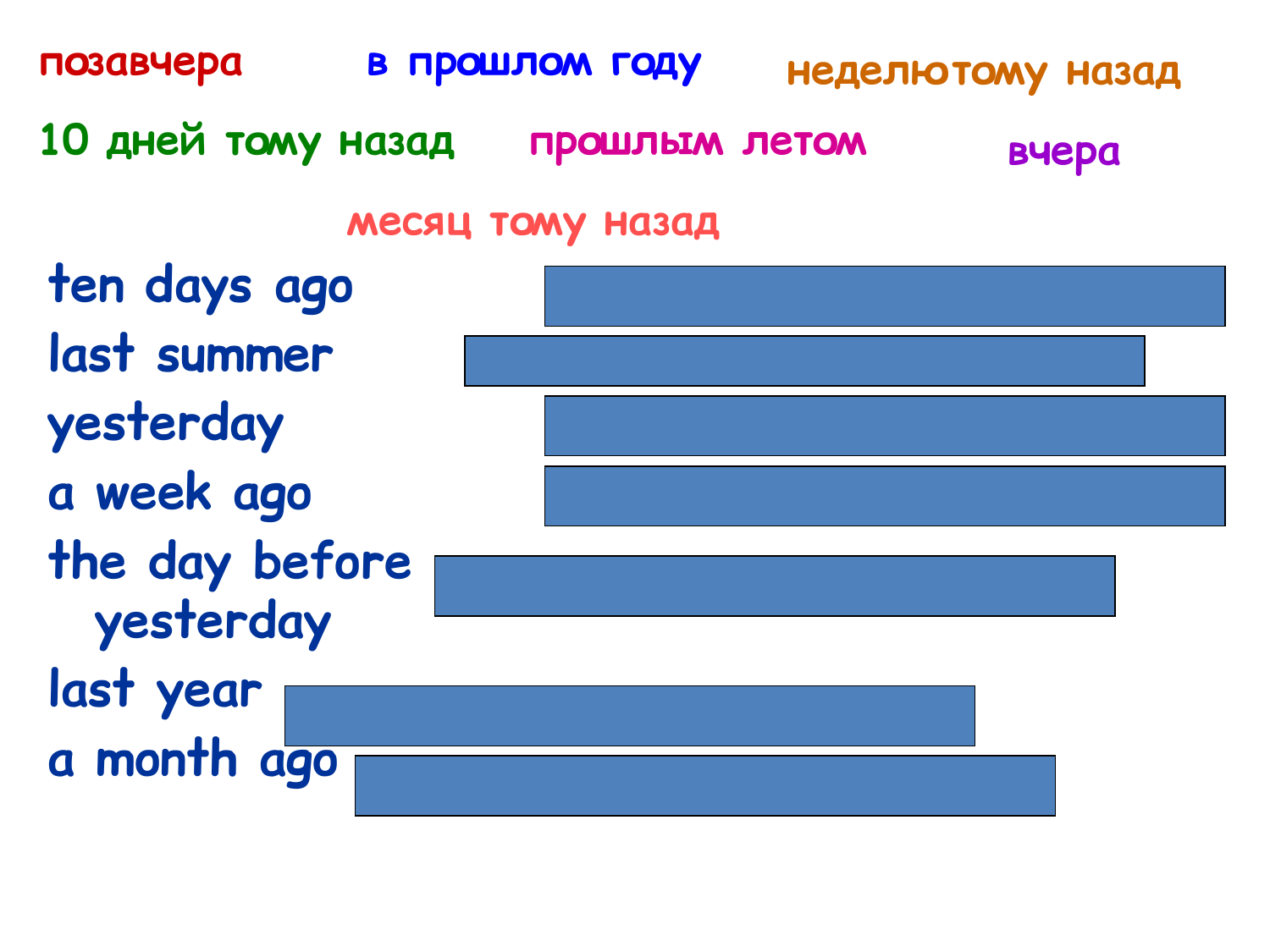

позавчера
в прошлом году
неделю тому назад
10 дней тому назад
прошлым летом
вчера
месяц тому назад
ten days ago
last summer
yesterday
a week ago
the day before yesterday
last year
a month ago